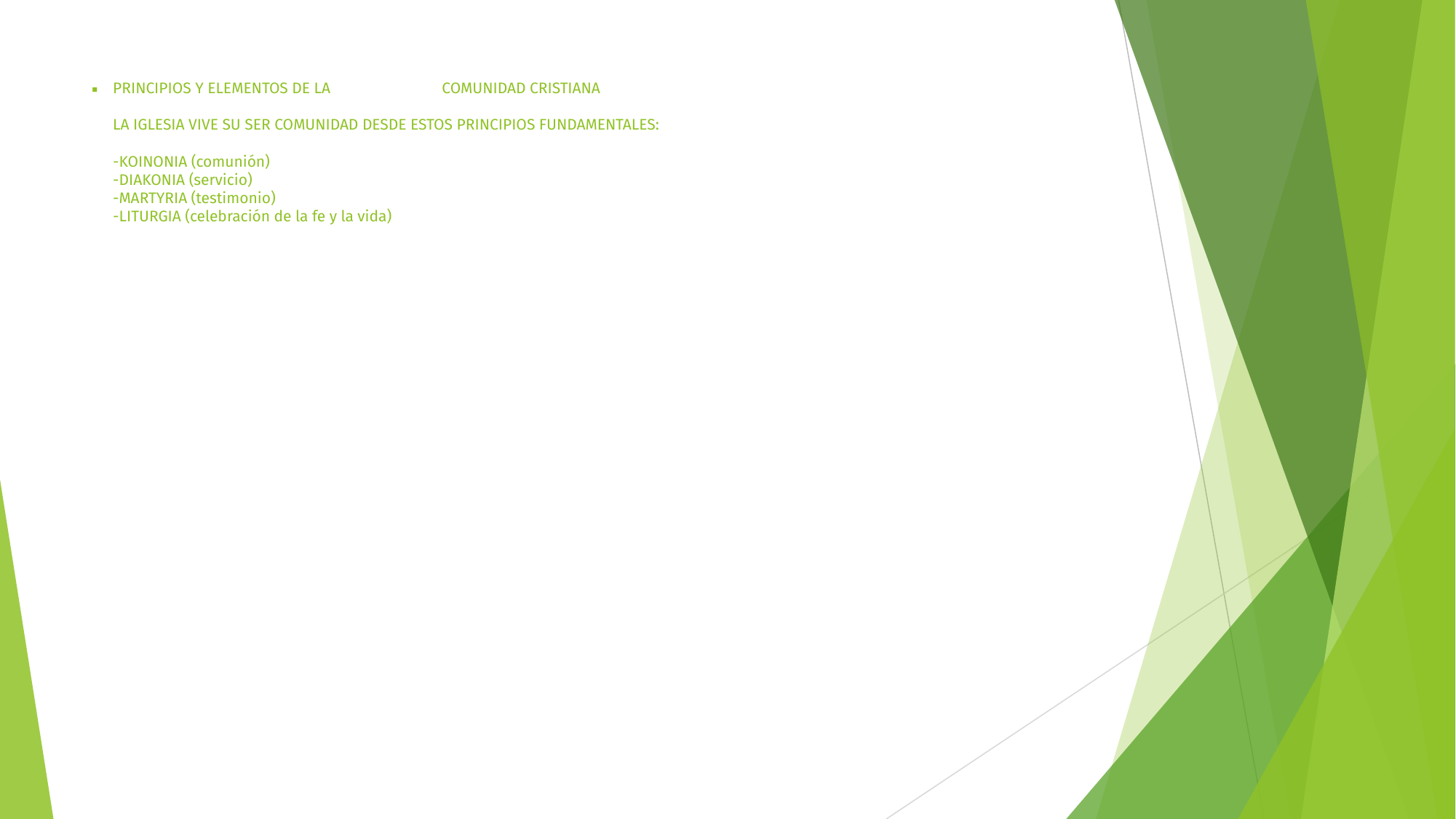

# PRINCIPIOS Y ELEMENTOS DE LA                            COMUNIDAD CRISTIANA LA IGLESIA VIVE SU SER COMUNIDAD DESDE ESTOS PRINCIPIOS FUNDAMENTALES: -KOINONIA (comunión) -DIAKONIA (servicio) -MARTYRIA (testimonio) -LITURGIA (celebración de la fe y la vida)